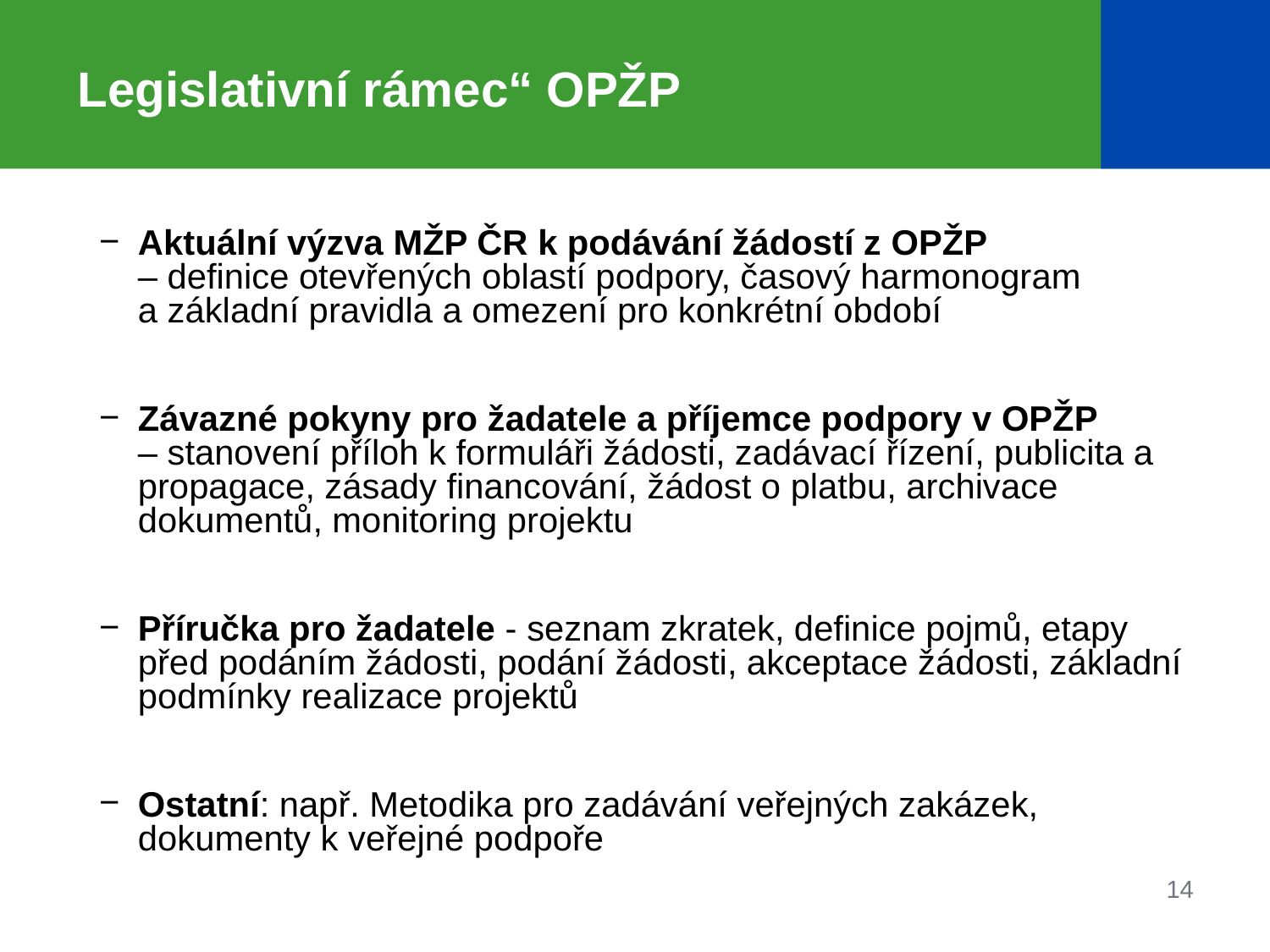

# Legislativní rámec“ OPŽP
Aktuální výzva MŽP ČR k podávání žádostí z OPŽP
– definice otevřených oblastí podpory, časový harmonogram
a základní pravidla a omezení pro konkrétní období

Závazné pokyny pro žadatele a příjemce podpory v OPŽP
– stanovení příloh k formuláři žádosti, zadávací řízení, publicita a propagace, zásady financování, žádost o platbu, archivace dokumentů, monitoring projektu

Příručka pro žadatele - seznam zkratek, definice pojmů, etapy před podáním žádosti, podání žádosti, akceptace žádosti, základní podmínky realizace projektů

Ostatní: např. Metodika pro zadávání veřejných zakázek, dokumenty k veřejné podpoře
14